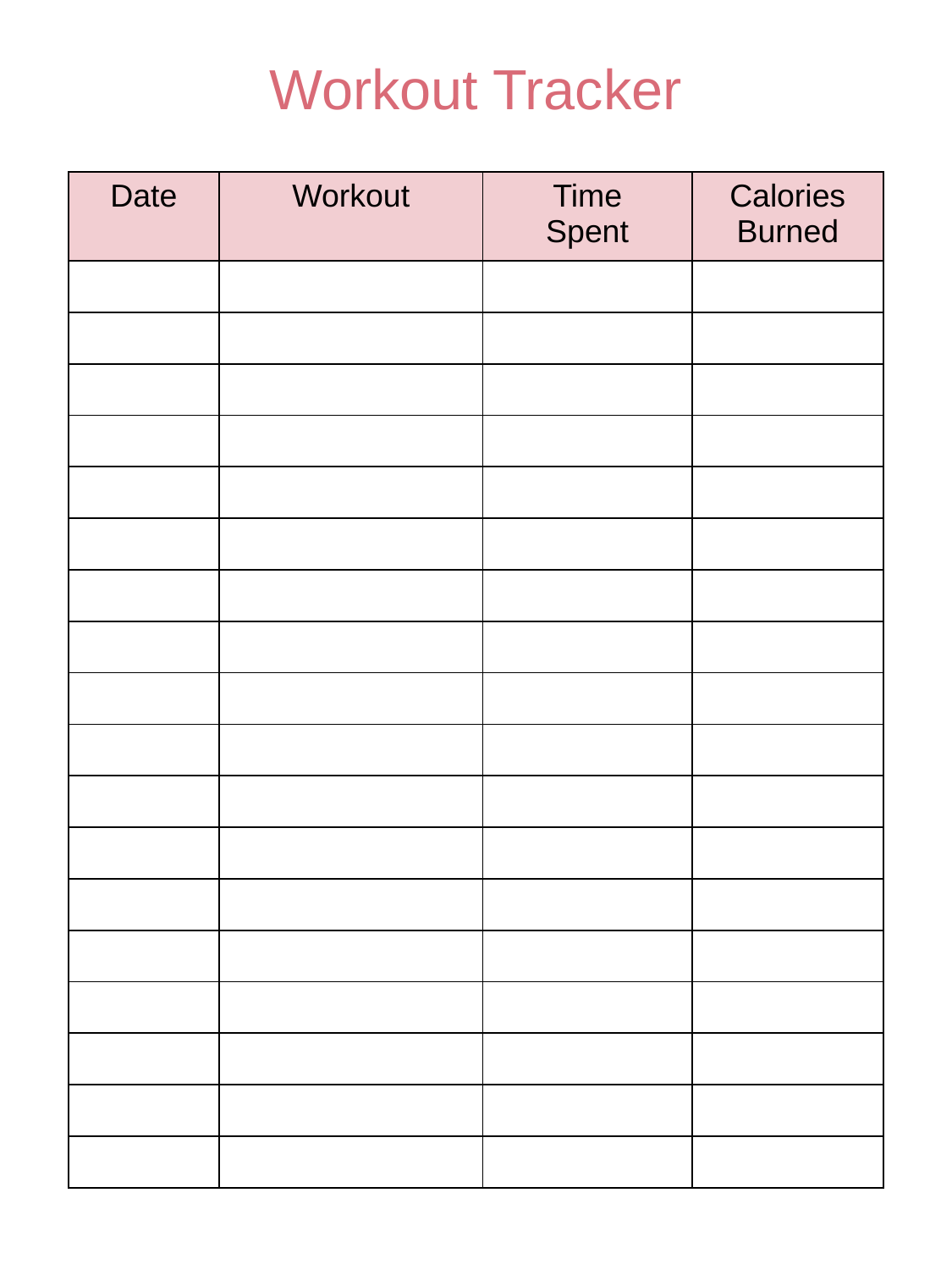

Workout Tracker
| Date | Workout | Time Spent | Calories Burned |
| --- | --- | --- | --- |
|  |  |  |  |
|  |  |  |  |
|  |  |  |  |
|  |  |  |  |
|  |  |  |  |
|  |  |  |  |
|  |  |  |  |
|  |  |  |  |
|  |  |  |  |
|  |  |  |  |
|  |  |  |  |
|  |  |  |  |
|  |  |  |  |
|  |  |  |  |
|  |  |  |  |
|  |  |  |  |
|  |  |  |  |
|  |  |  |  |